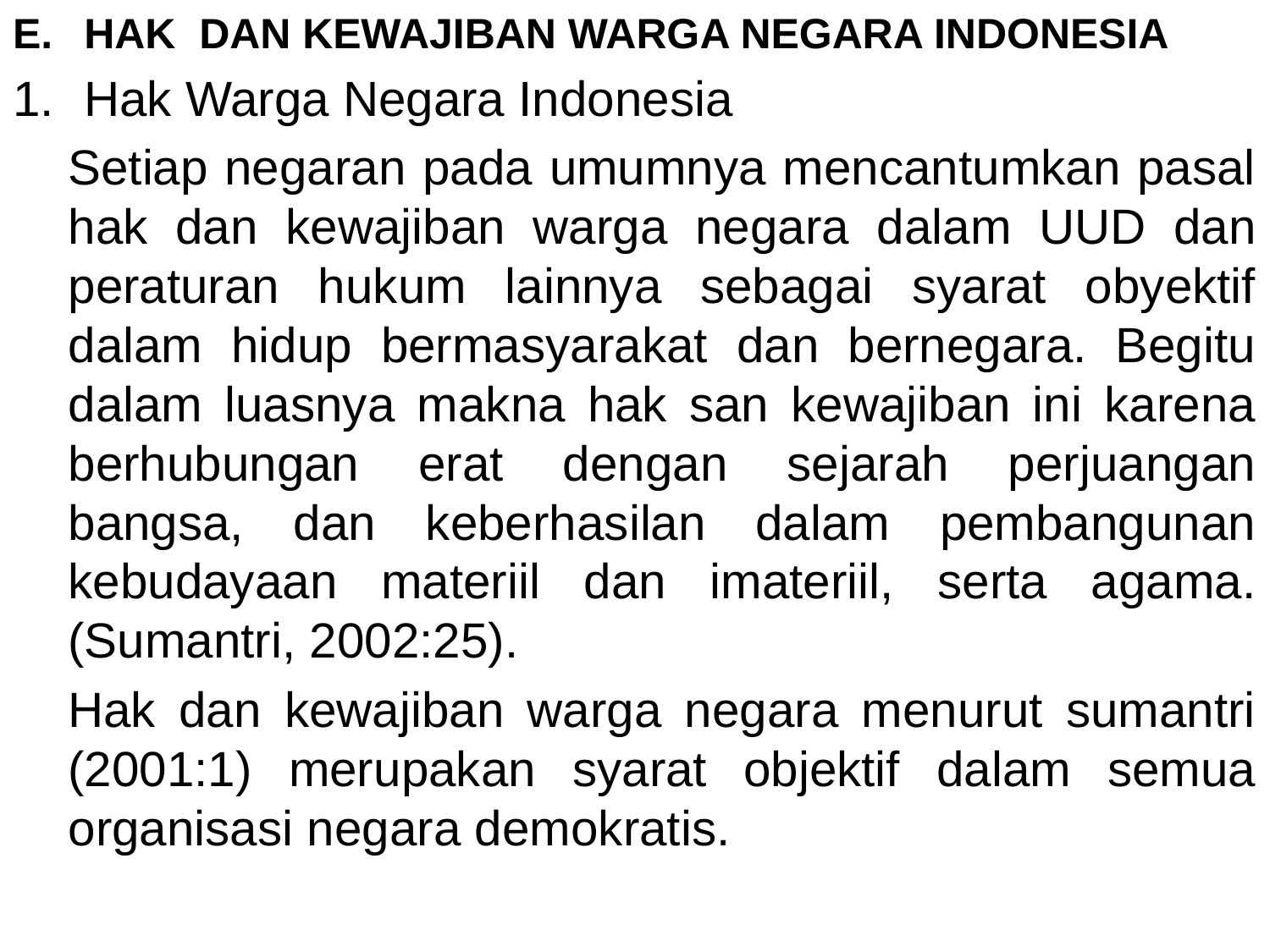

HAK  DAN KEWAJIBAN WARGA NEGARA INDONESIA
Hak Warga Negara Indonesia
Setiap negaran pada umumnya mencantumkan pasal hak dan kewajiban warga negara dalam UUD dan peraturan hukum lainnya sebagai syarat obyektif dalam hidup bermasyarakat dan bernegara. Begitu dalam luasnya makna hak san kewajiban ini karena berhubungan erat dengan sejarah perjuangan bangsa, dan keberhasilan dalam pembangunan kebudayaan materiil dan imateriil, serta agama. (Sumantri, 2002:25).
Hak dan kewajiban warga negara menurut sumantri (2001:1) merupakan syarat objektif dalam semua organisasi negara demokratis.